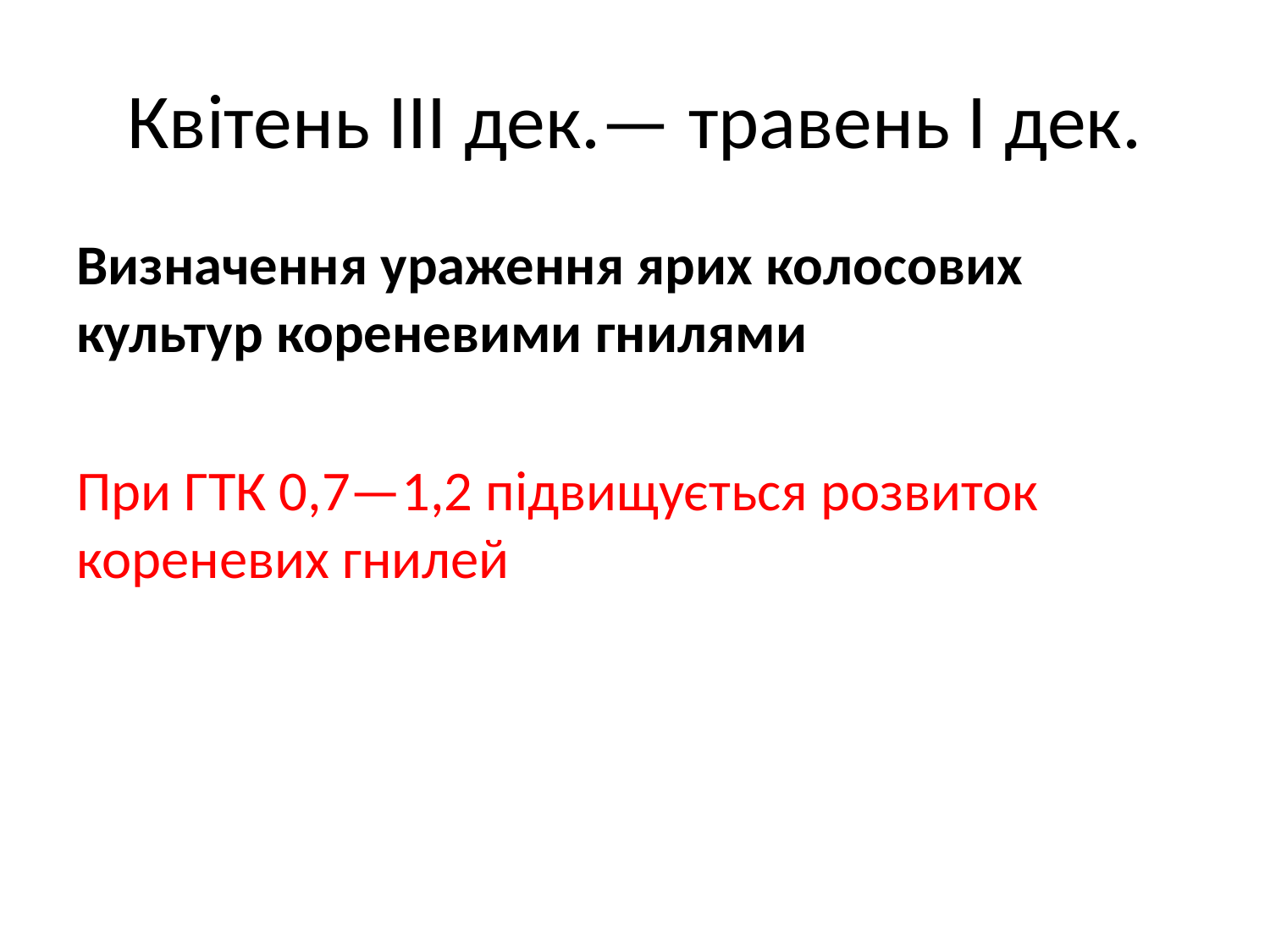

# Квітень III дек.— травень І дек.
Визначення ураження ярих колосових культур кореневими гнилями

При ГТК 0,7—1,2 підвищується розвиток кореневих гнилей